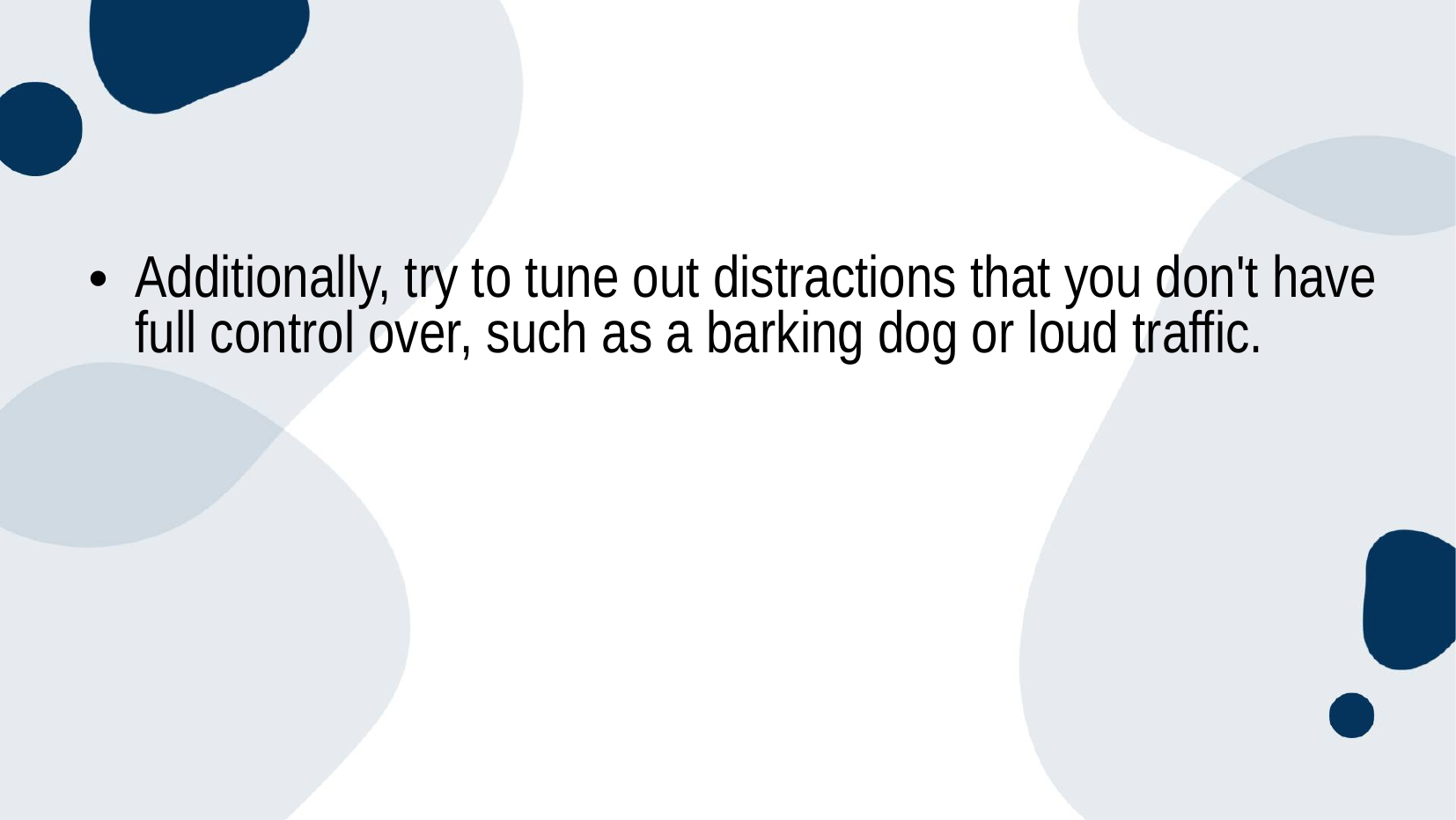

Additionally, try to tune out distractions that you don't have full control over, such as a barking dog or loud traffic.